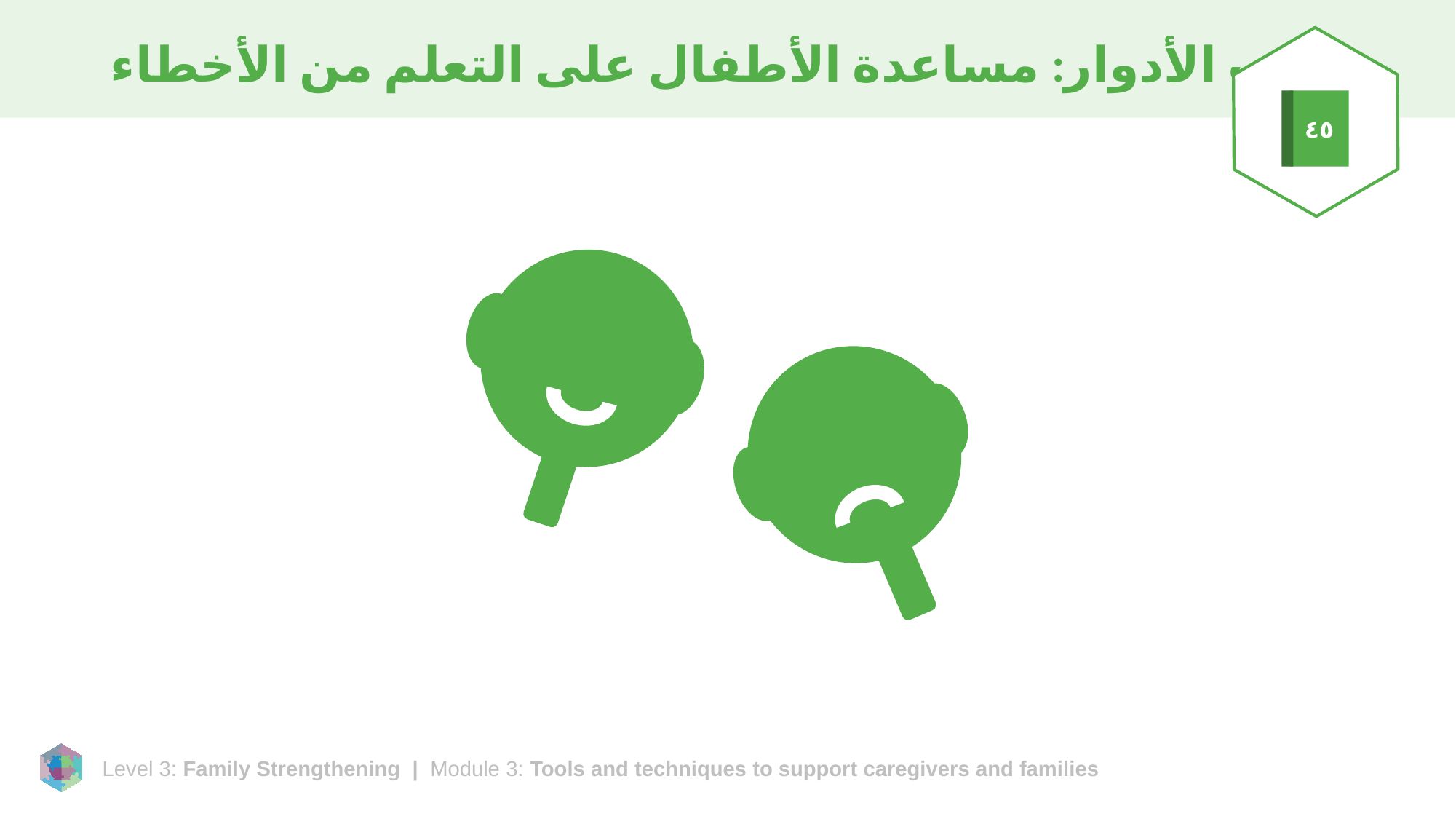

# لعب الأدوار: مساعدة الأطفال على التعلم من الأخطاء

٤٥